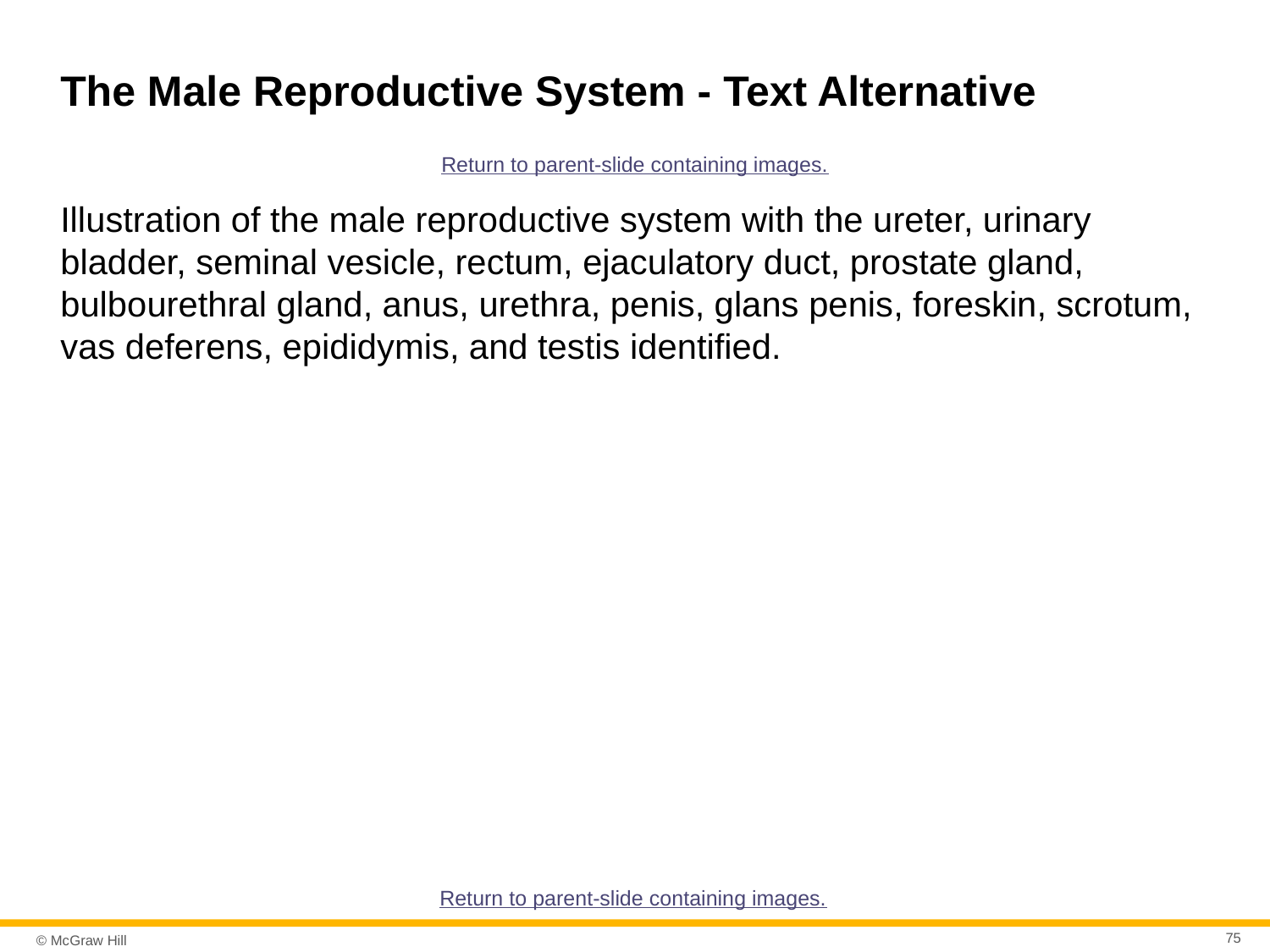

# The Male Reproductive System - Text Alternative
Return to parent-slide containing images.
Illustration of the male reproductive system with the ureter, urinary bladder, seminal vesicle, rectum, ejaculatory duct, prostate gland, bulbourethral gland, anus, urethra, penis, glans penis, foreskin, scrotum, vas deferens, epididymis, and testis identified.
Return to parent-slide containing images.